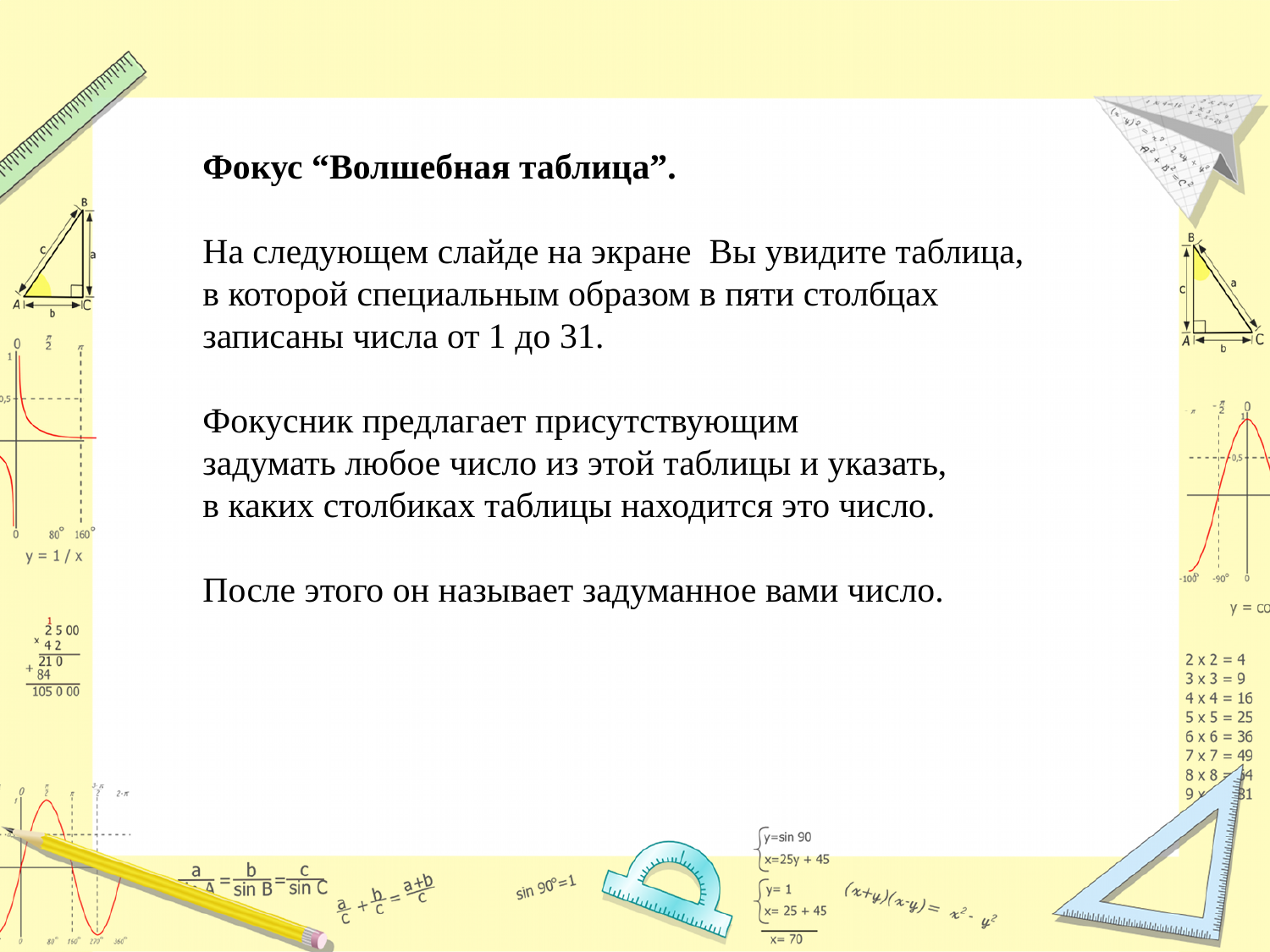

Фокус “Волшебная таблица”.

На следующем слайде на экране  Вы увидите таблица,
в которой специальным образом в пяти столбцах
записаны числа от 1 до 31.

Фокусник предлагает присутствующим
задумать любое число из этой таблицы и указать,
в каких столбиках таблицы находится это число.

После этого он называет задуманное вами число.